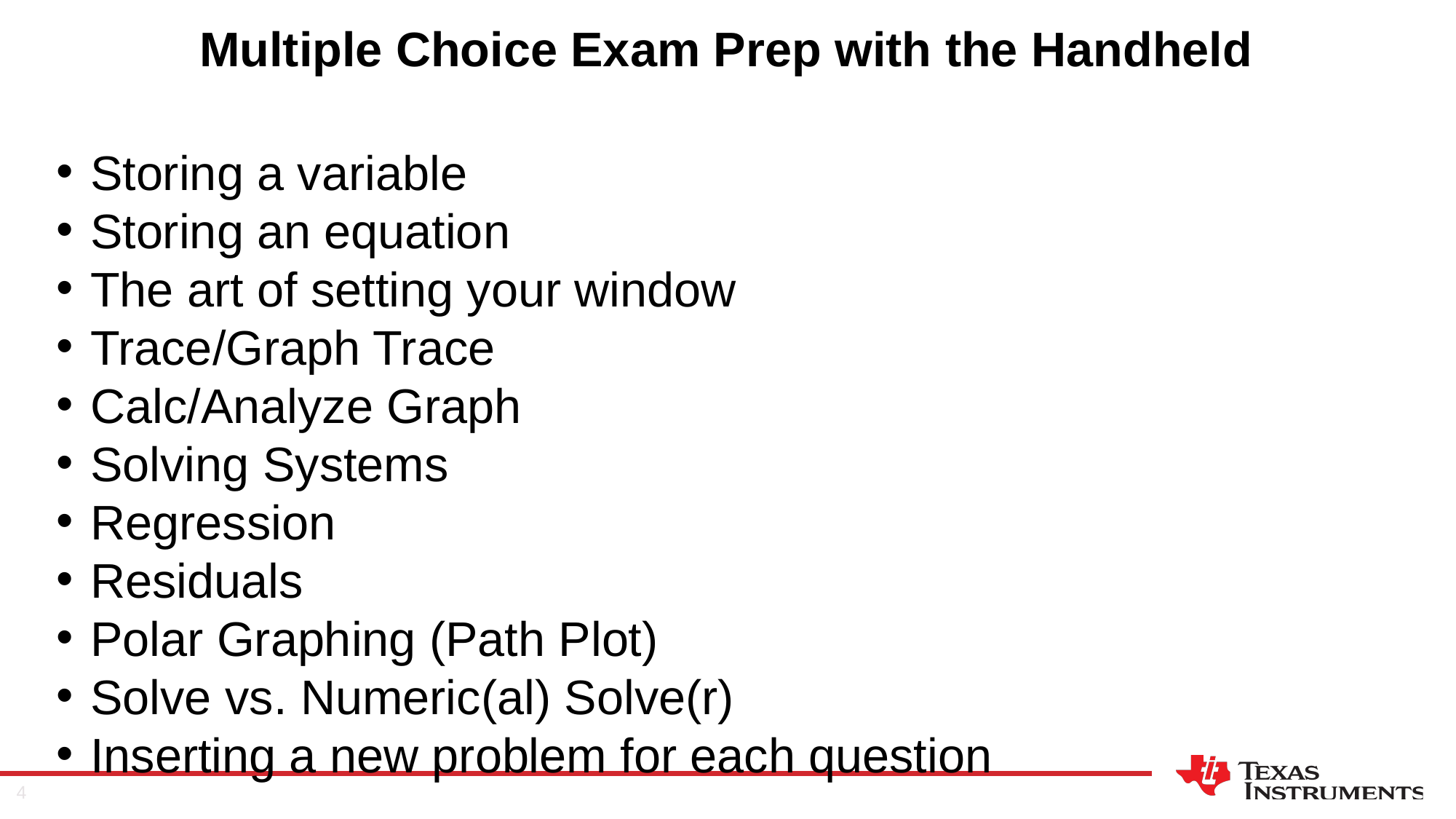

# Multiple Choice Exam Prep with the Handheld
Storing a variable
Storing an equation
The art of setting your window
Trace/Graph Trace
Calc/Analyze Graph
Solving Systems
Regression
Residuals
Polar Graphing (Path Plot)
Solve vs. Numeric(al) Solve(r)
Inserting a new problem for each question